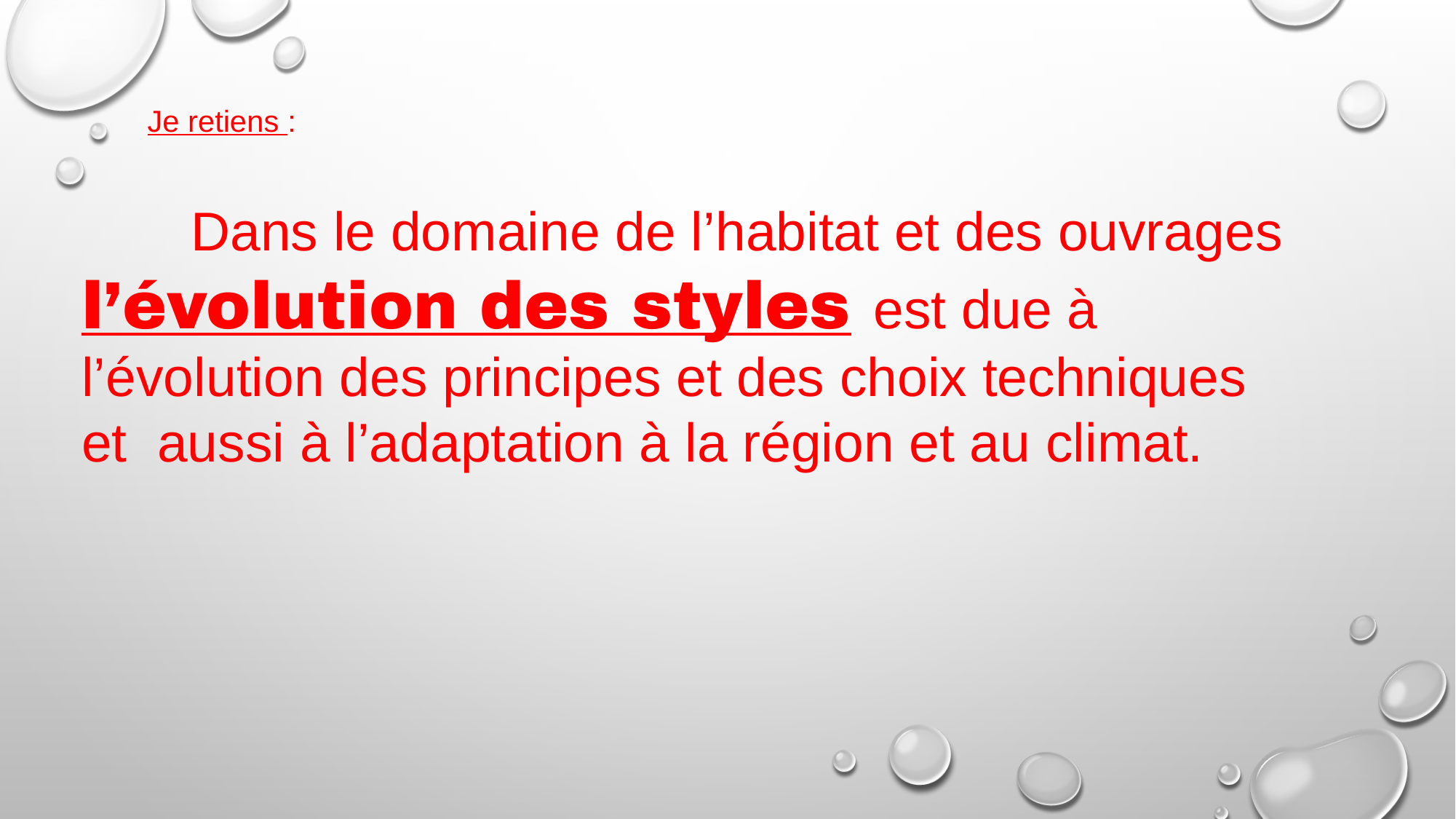

Je retiens :
	Dans le domaine de l’habitat et des ouvrages l’évolution des styles est due à l’évolution des principes et des choix techniques et  aussi à l’adaptation à la région et au climat.